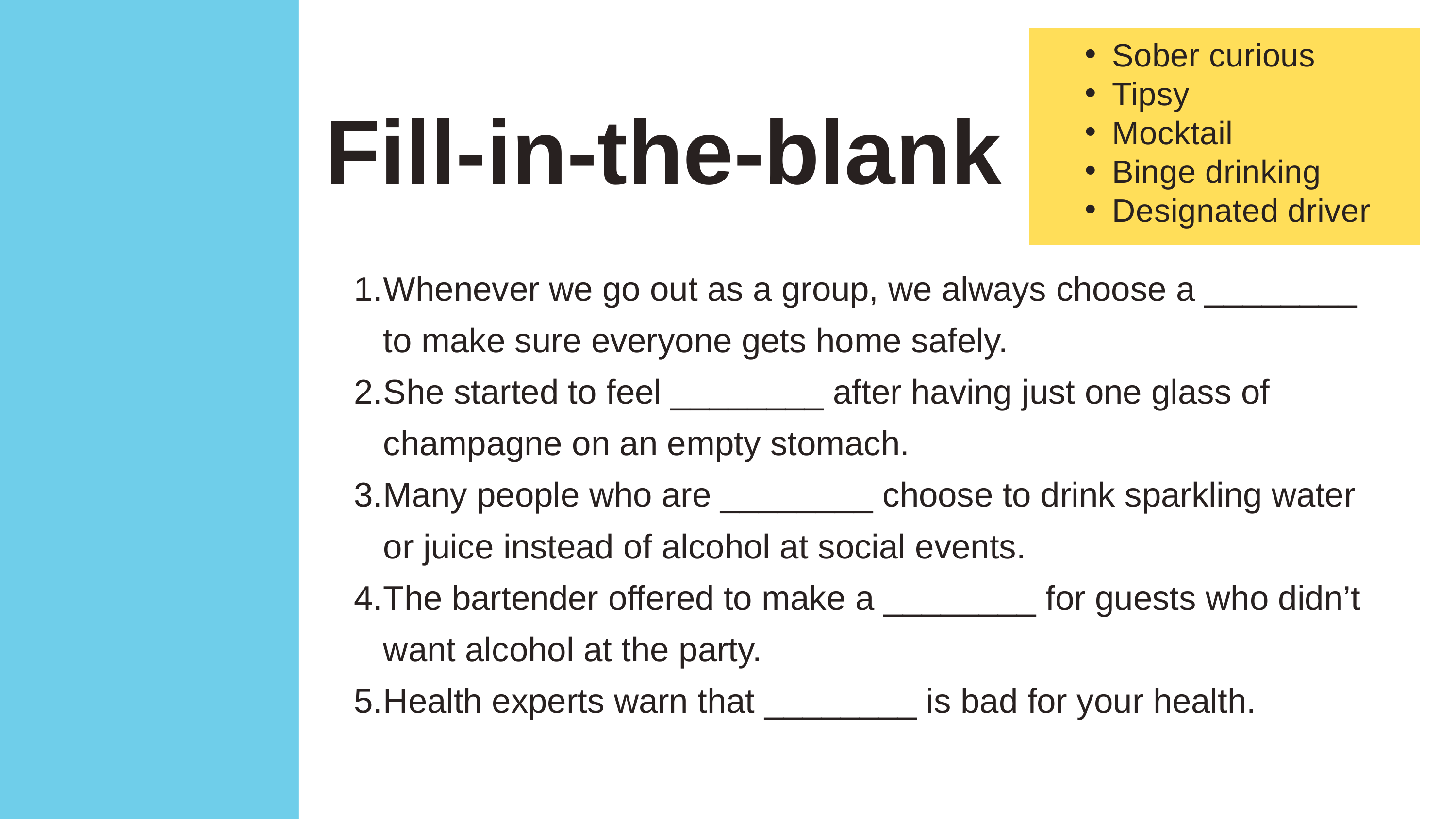

Sober curious
Tipsy
Mocktail
Binge drinking
Designated driver
Fill-in-the-blank
Whenever we go out as a group, we always choose a ________ to make sure everyone gets home safely.
She started to feel ________ after having just one glass of champagne on an empty stomach.
Many people who are ________ choose to drink sparkling water or juice instead of alcohol at social events.
The bartender offered to make a ________ for guests who didn’t want alcohol at the party.
Health experts warn that ________ is bad for your health.